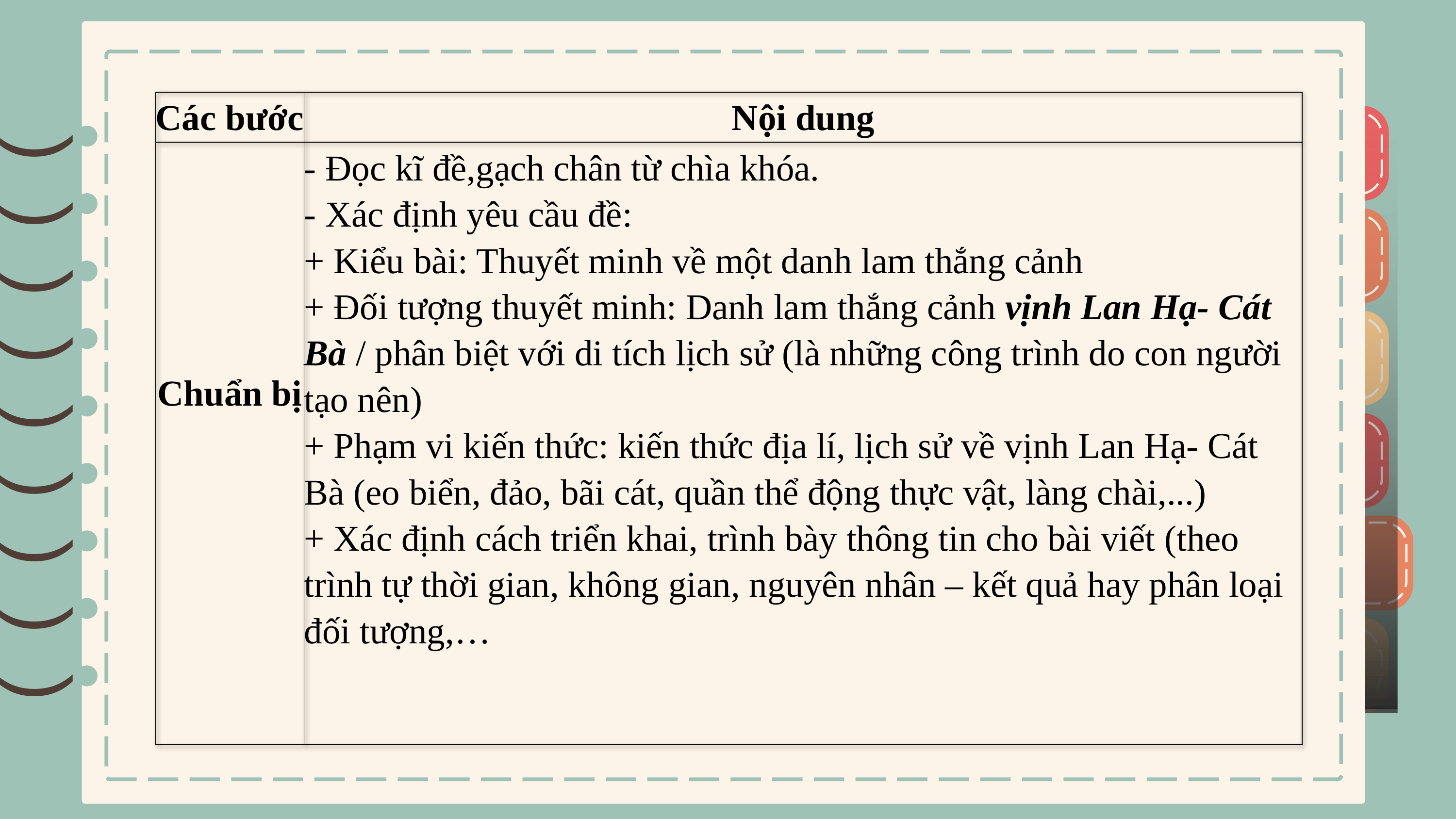

| Các bước | Nội dung |
| --- | --- |
| Chuẩn bị | - Đọc kĩ đề,gạch chân từ chìa khóa. - Xác định yêu cầu đề: + Kiểu bài: Thuyết minh về một danh lam thắng cảnh + Đối tượng thuyết minh: Danh lam thắng cảnh vịnh Lan Hạ- Cát Bà / phân biệt với di tích lịch sử (là những công trình do con người tạo nên) + Phạm vi kiến thức: kiến thức địa lí, lịch sử về vịnh Lan Hạ- Cát Bà (eo biển, đảo, bãi cát, quần thể động thực vật, làng chài,...) + Xác định cách triển khai, trình bày thông tin cho bài viết (theo trình tự thời gian, không gian, nguyên nhân – kết quả hay phân loại đối tượng,… |

)
)
)
)
)
)
)
)
)

)
)
)
)
)
)
)
)
)